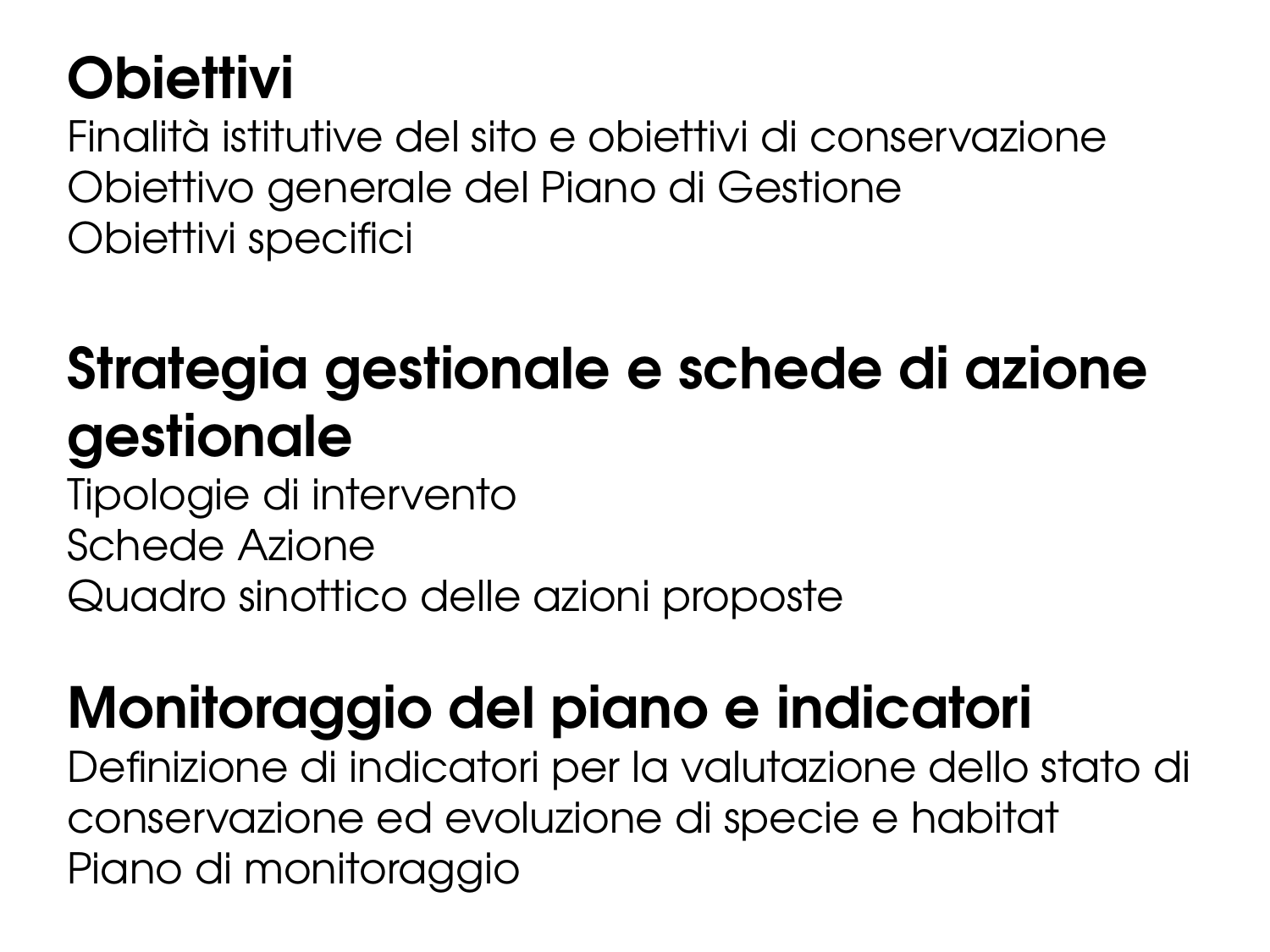

Obiettivi
Finalità istitutive del sito e obiettivi di conservazione
Obiettivo generale del Piano di Gestione
Obiettivi specifici
Strategia gestionale e schede di azione gestionale
Tipologie di intervento
Schede Azione
Quadro sinottico delle azioni proposte
Monitoraggio del piano e indicatori
Definizione di indicatori per la valutazione dello stato di conservazione ed evoluzione di specie e habitat
Piano di monitoraggio